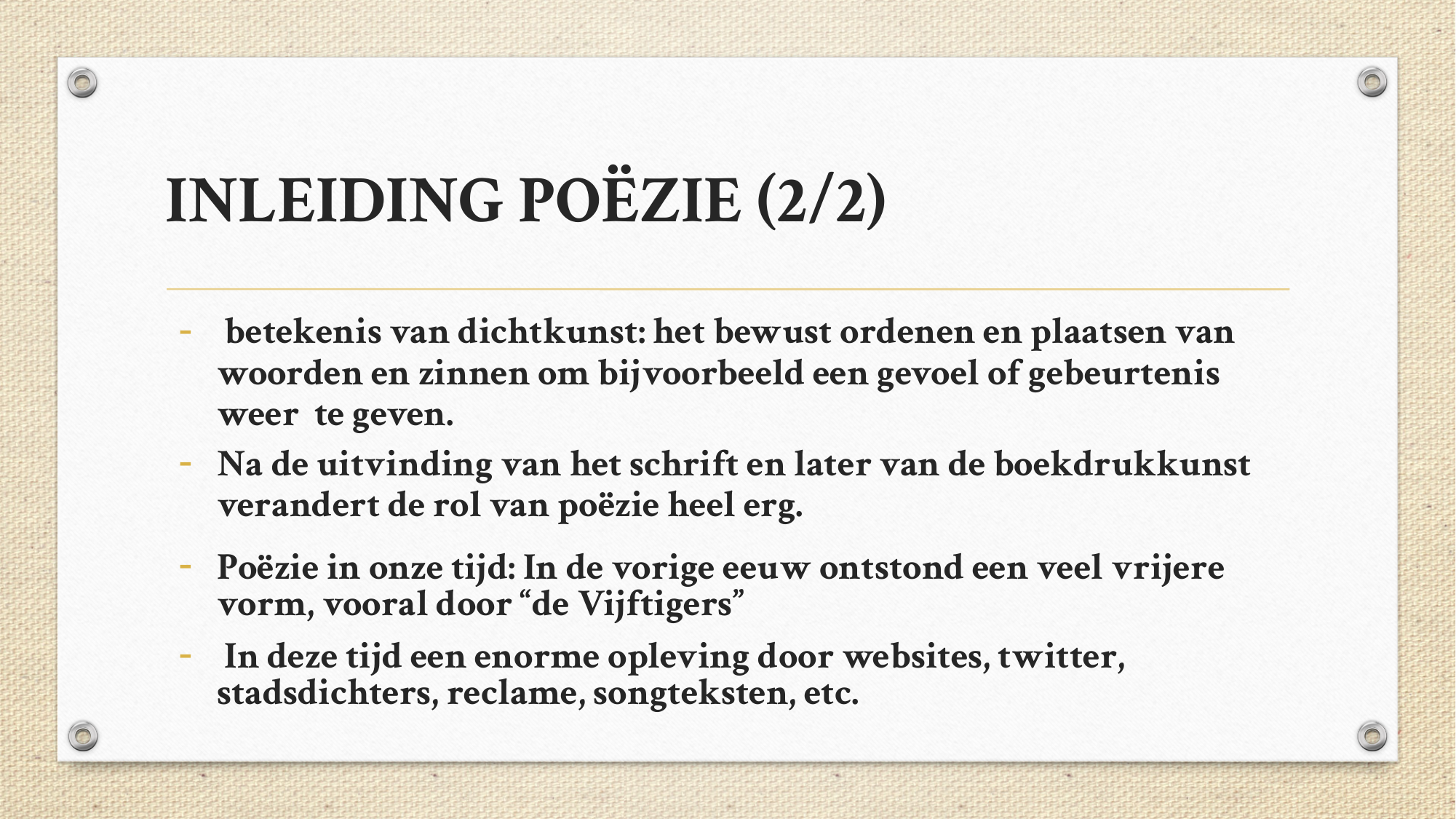

INLEIDING POËZIE (2/2)
 betekenis van dichtkunst: het bewust ordenen en plaatsen van woorden en zinnen om bijvoorbeeld een gevoel of gebeurtenis weer  te geven.
Na de uitvinding van het schrift en later van de boekdrukkunst verandert de rol van poëzie heel erg.
Poëzie in onze tijd: In de vorige eeuw ontstond een veel vrijere vorm, vooral door “de Vijftigers”
 In deze tijd een enorme opleving door websites, twitter, stadsdichters, reclame, songteksten, etc.